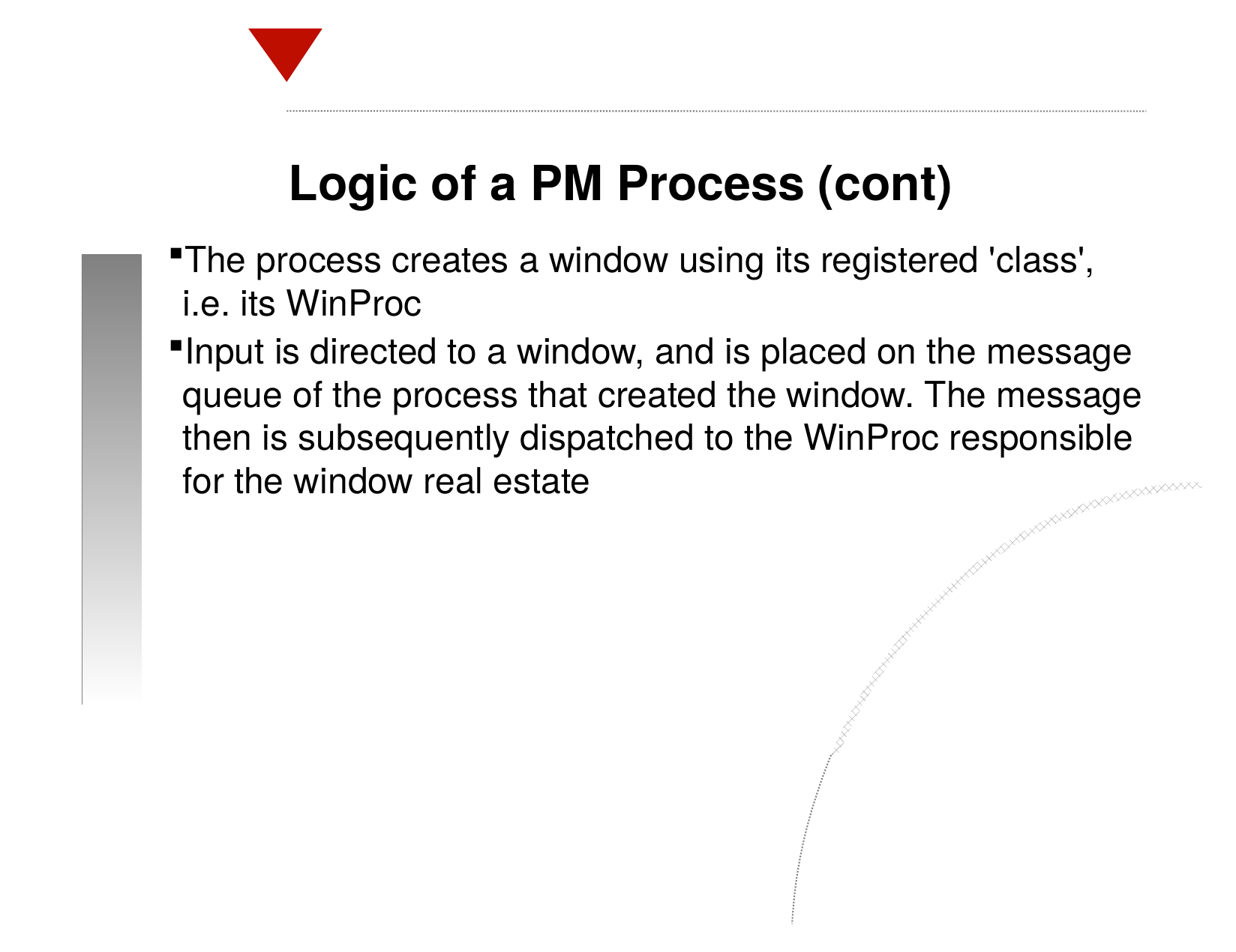

Logic of a PM Process (cont)
The process creates a window using its registered 'class', i.e. its WinProc
Input is directed to a window, and is placed on the message queue of the process that created the window. The message then is subsequently dispatched to the WinProc responsible for the window real estate